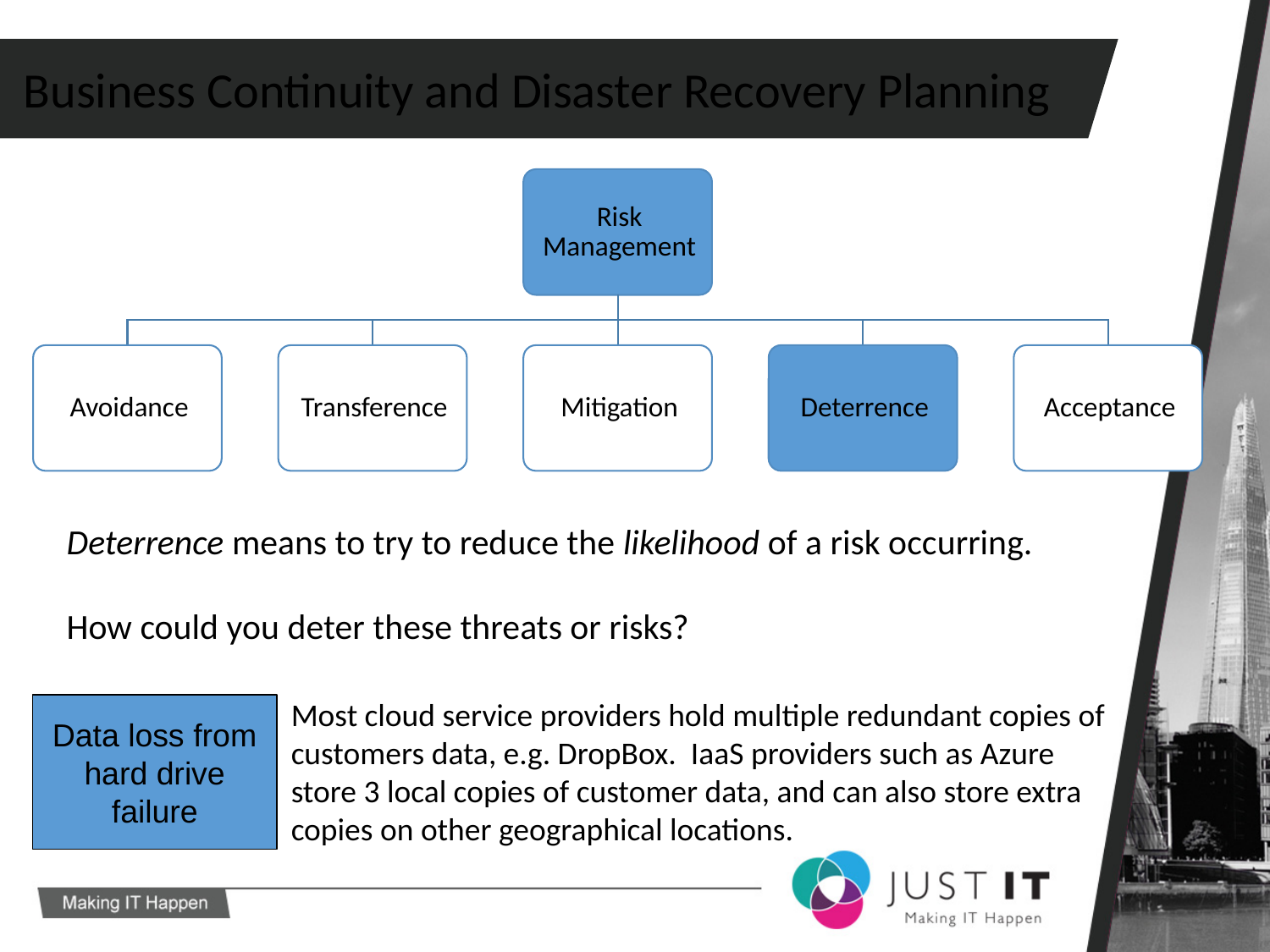

Business Continuity and Disaster Recovery Planning
Risk Management
Avoidance
Transference
Mitigation
Deterrence
Acceptance
Deterrence means to try to reduce the likelihood of a risk occurring.

How could you deter these threats or risks?
Most cloud service providers hold multiple redundant copies of customers data, e.g. DropBox.  IaaS providers such as Azure store 3 local copies of customer data, and can also store extra copies on other geographical locations.
Data loss from hard drive failure